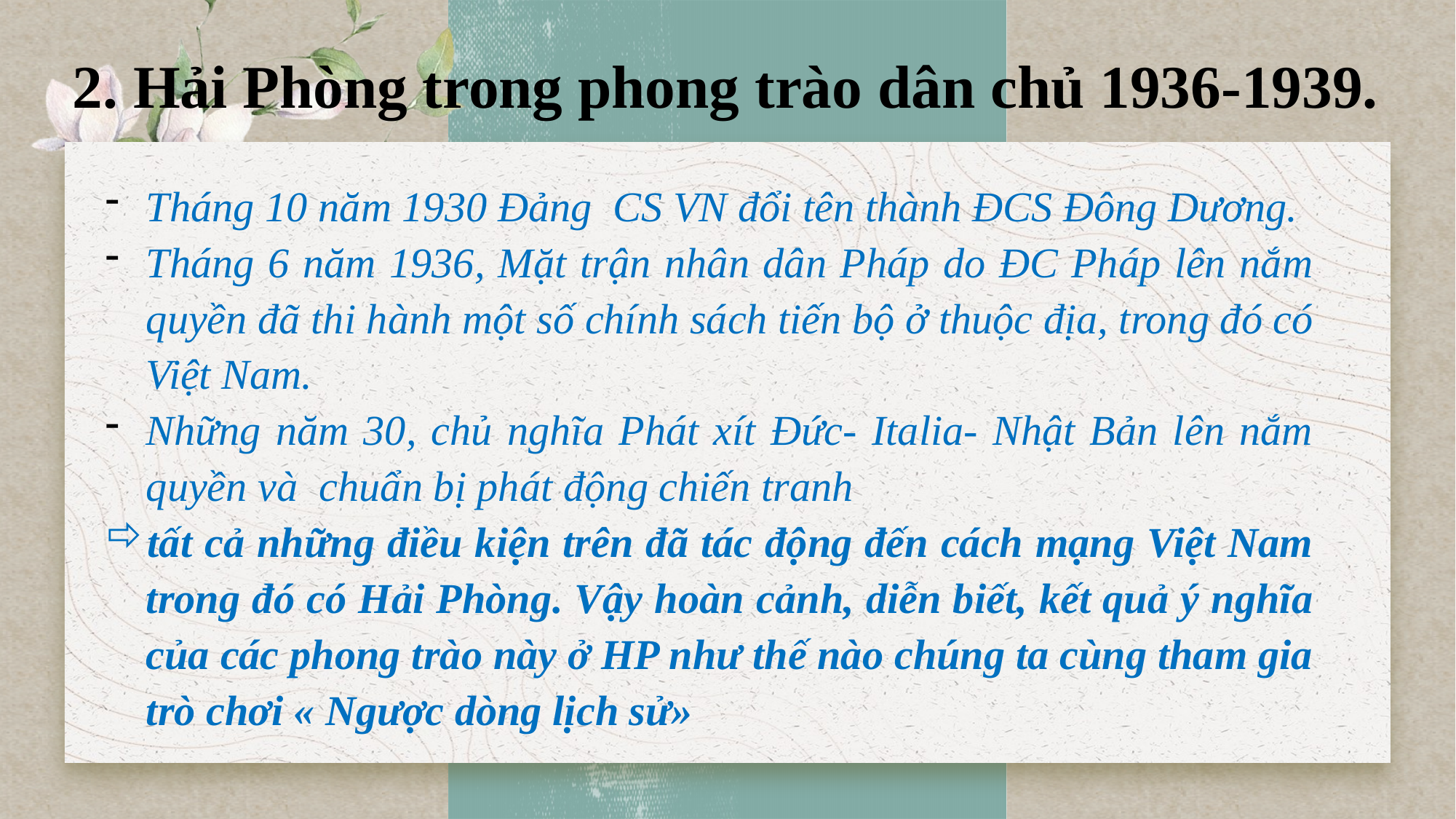

2. Hải Phòng trong phong trào dân chủ 1936-1939.
Tháng 10 năm 1930 Đảng  CS VN đổi tên thành ĐCS Đông Dương.
Tháng 6 năm 1936, Mặt trận nhân dân Pháp do ĐC Pháp lên nắm quyền đã thi hành một số chính sách tiến bộ ở thuộc địa, trong đó có Việt Nam.
Những năm 30, chủ nghĩa Phát xít Đức- Italia- Nhật Bản lên nắm quyền và  chuẩn bị phát động chiến tranh
tất cả những điều kiện trên đã tác động đến cách mạng Việt Nam trong đó có Hải Phòng. Vậy hoàn cảnh, diễn biết, kết quả ý nghĩa của các phong trào này ở HP như thế nào chúng ta cùng tham gia trò chơi « Ngược dòng lịch sử»